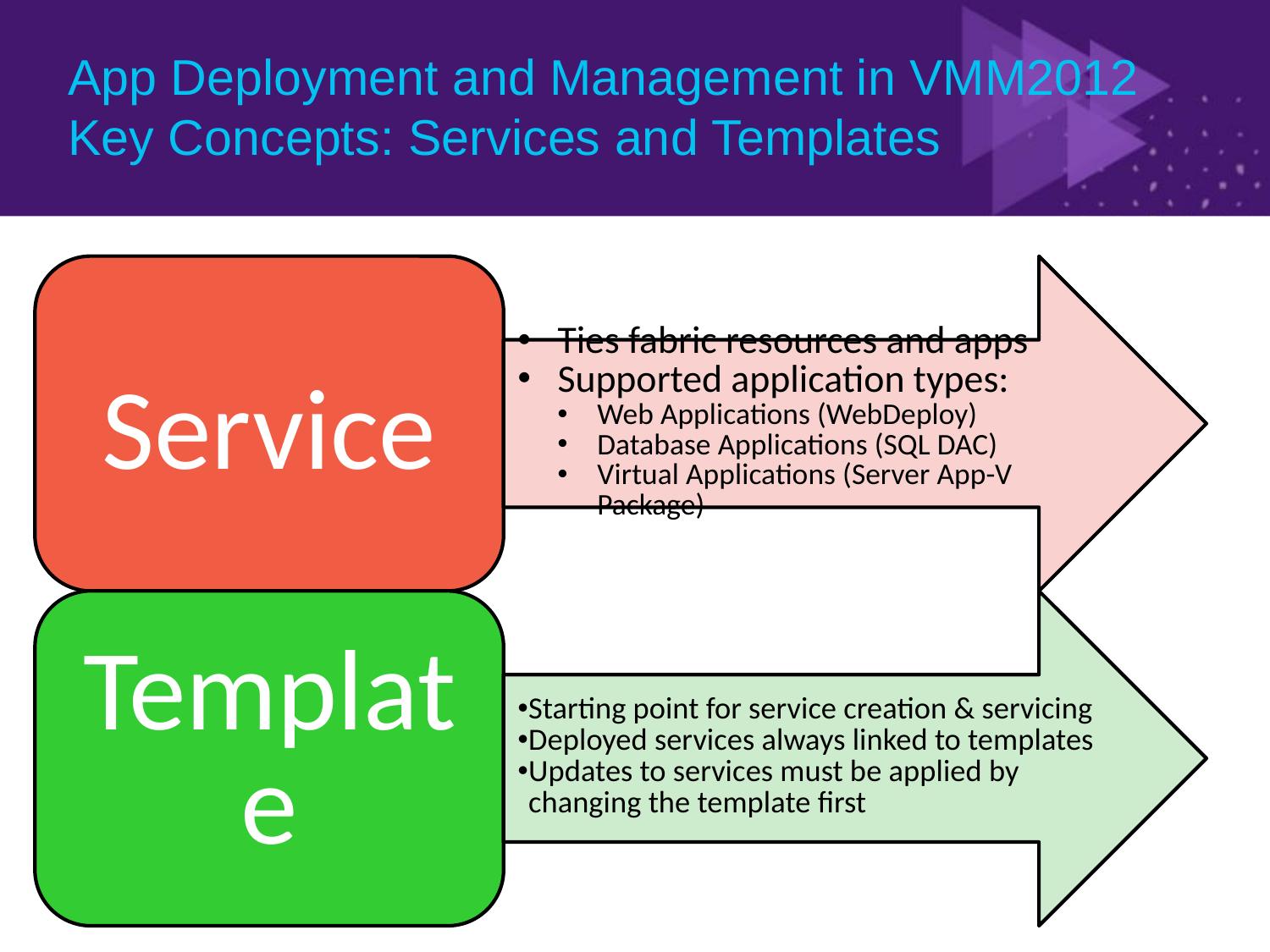

# App Deployment and Management in VMM2012 Key Concepts: Services and Templates
Service
Ties fabric resources and apps
Supported application types:
Web Applications (WebDeploy)
Database Applications (SQL DAC)
Updates to services must be applied by changing the template first
Deployed services always linked to templates
Starting point for service creation & servicing
Template
Virtual Applications (Server App-V Package)